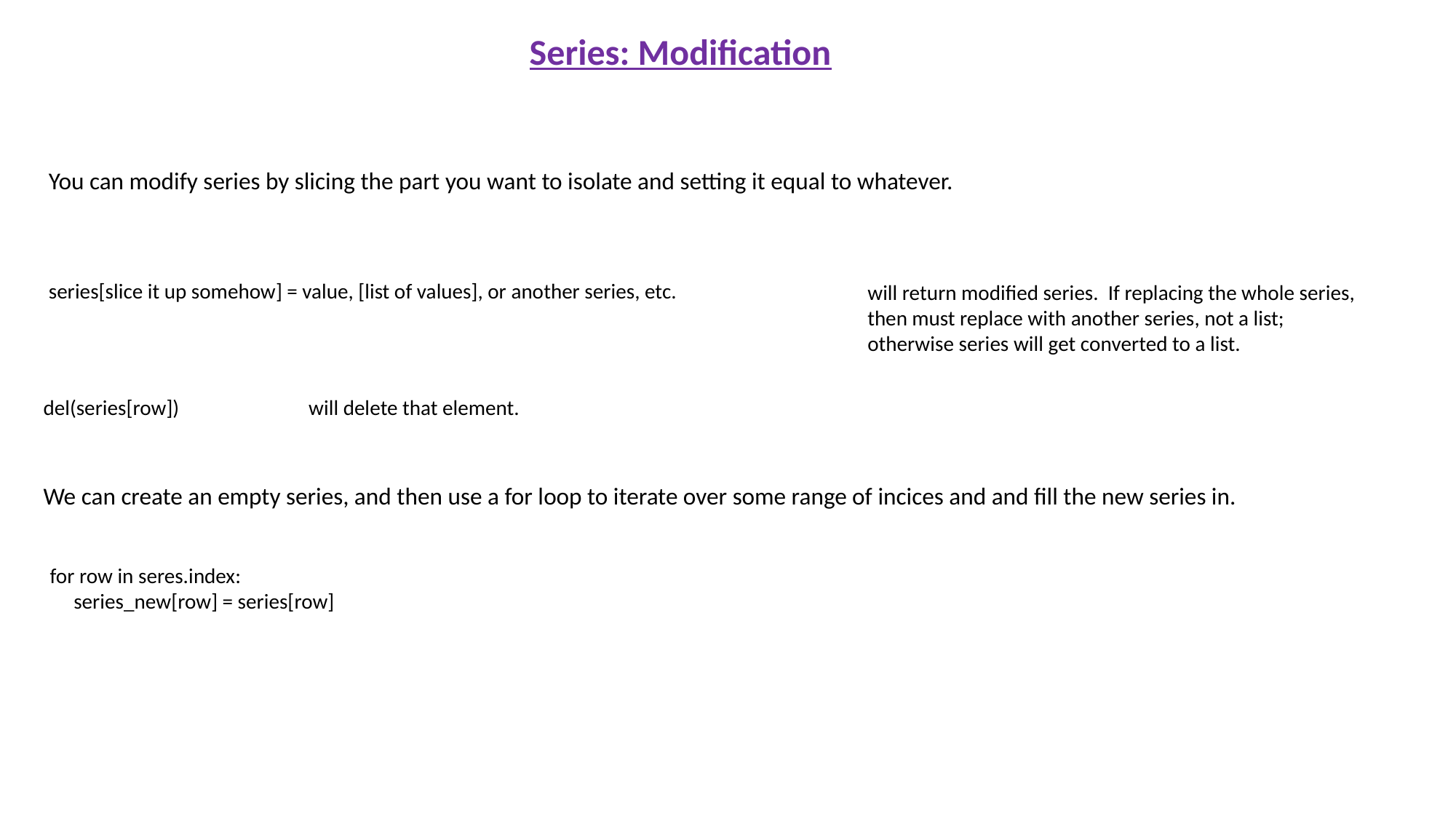

Series: Modification
You can modify series by slicing the part you want to isolate and setting it equal to whatever.
series[slice it up somehow] = value, [list of values], or another series, etc.
will return modified series.  If replacing the whole series, then must replace with another series, not a list; otherwise series will get converted to a list.
will delete that element.
del(series[row])
We can create an empty series, and then use a for loop to iterate over some range of incices and and fill the new series in.
for row in seres.index:
     series_new[row] = series[row]